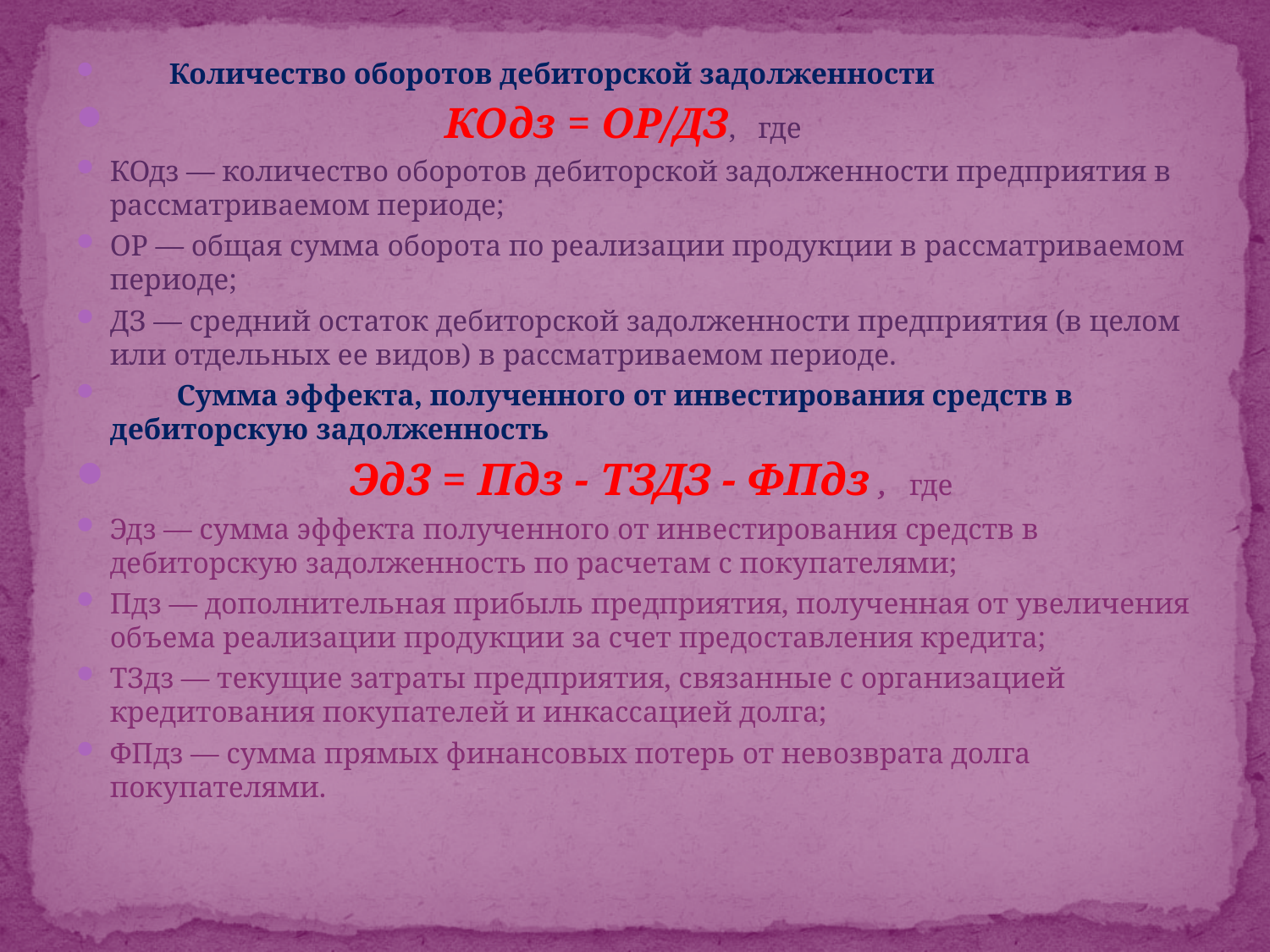

Количество оборотов дебиторской задолженности
                               КОдз = ОР/ДЗ,   где
КОдз — количество оборотов дебиторской задолженности предприятия в рассматриваемом периоде;
ОР — общая сумма оборота по реализации продукции в рассматриваемом периоде;
ДЗ — средний остаток дебиторской задолженности предприятия (в целом или отдельных ее видов) в рассматриваемом периоде.
         Сумма эффекта, полученного от инвестирования средств в дебиторскую задолженность
                     Эд3 = Пдз - ТЗДЗ - ФПдз ,   где
Эдз — сумма эффекта полученного от инвестирования средств в дебиторскую задолженность по расчетам с покупателями;
Пдз — дополнительная прибыль предприятия, полученная от увеличения объема реализации продукции за счет предоставления кредита;
ТЗдз — текущие затраты предприятия, связанные с организацией кредитования покупателей и инкассацией долга;
ФПдз — сумма прямых финансовых потерь от невозврата долга покупателями.